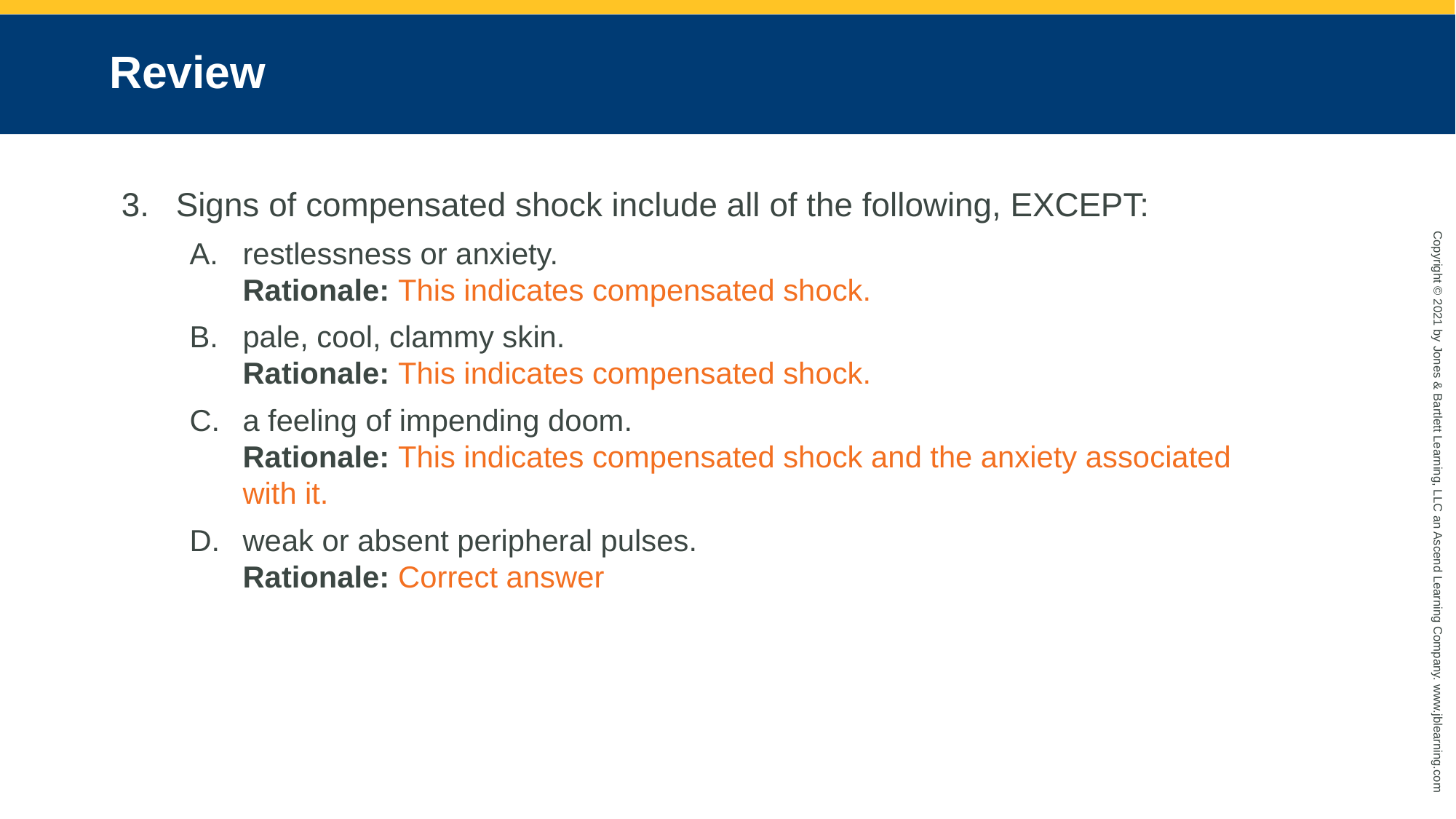

# Review
Signs of compensated shock include all of the following, EXCEPT:
restlessness or anxiety.
Rationale: This indicates compensated shock.
pale, cool, clammy skin.
Rationale: This indicates compensated shock.
a feeling of impending doom.
Rationale: This indicates compensated shock and the anxiety associated with it.
weak or absent peripheral pulses.
Rationale: Correct answer